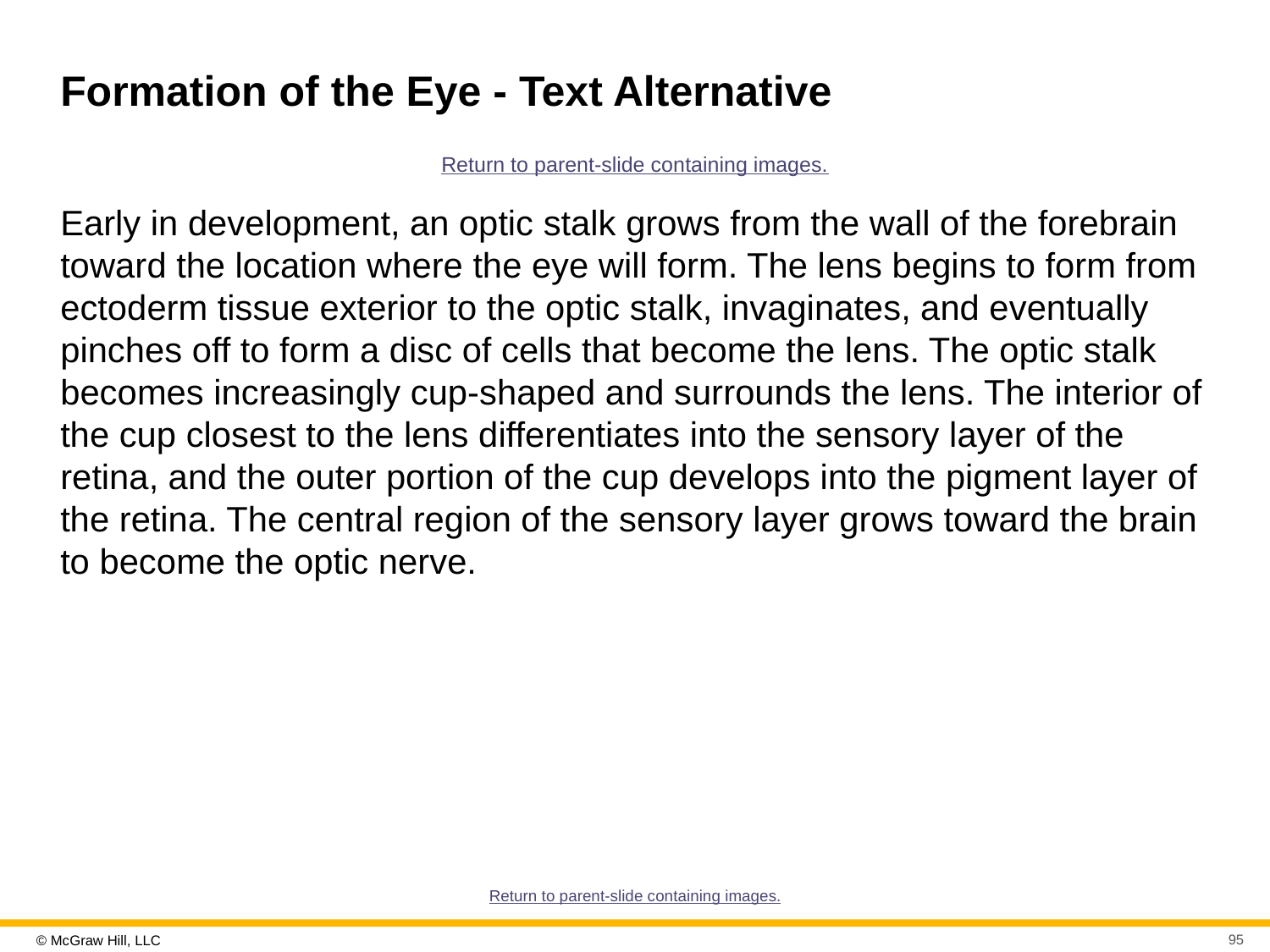

# Formation of the Eye - Text Alternative
Return to parent-slide containing images.
Early in development, an optic stalk grows from the wall of the forebrain toward the location where the eye will form. The lens begins to form from ectoderm tissue exterior to the optic stalk, invaginates, and eventually pinches off to form a disc of cells that become the lens. The optic stalk becomes increasingly cup-shaped and surrounds the lens. The interior of the cup closest to the lens differentiates into the sensory layer of the retina, and the outer portion of the cup develops into the pigment layer of the retina. The central region of the sensory layer grows toward the brain to become the optic nerve.
Return to parent-slide containing images.
95